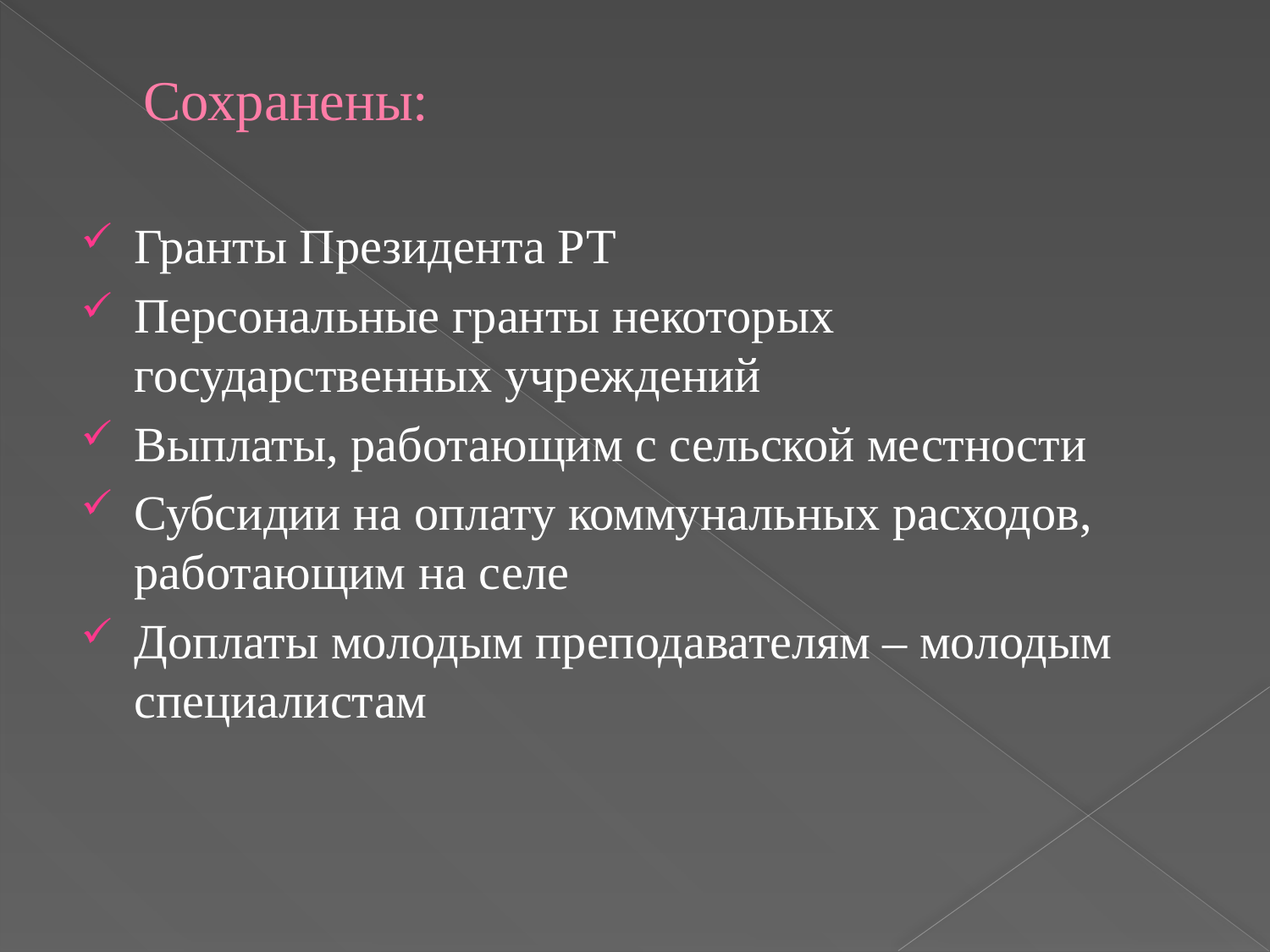

# Сохранены:
Гранты Президента РТ
Персональные гранты некоторых государственных учреждений
Выплаты, работающим с сельской местности
Субсидии на оплату коммунальных расходов, работающим на селе
Доплаты молодым преподавателям – молодым специалистам